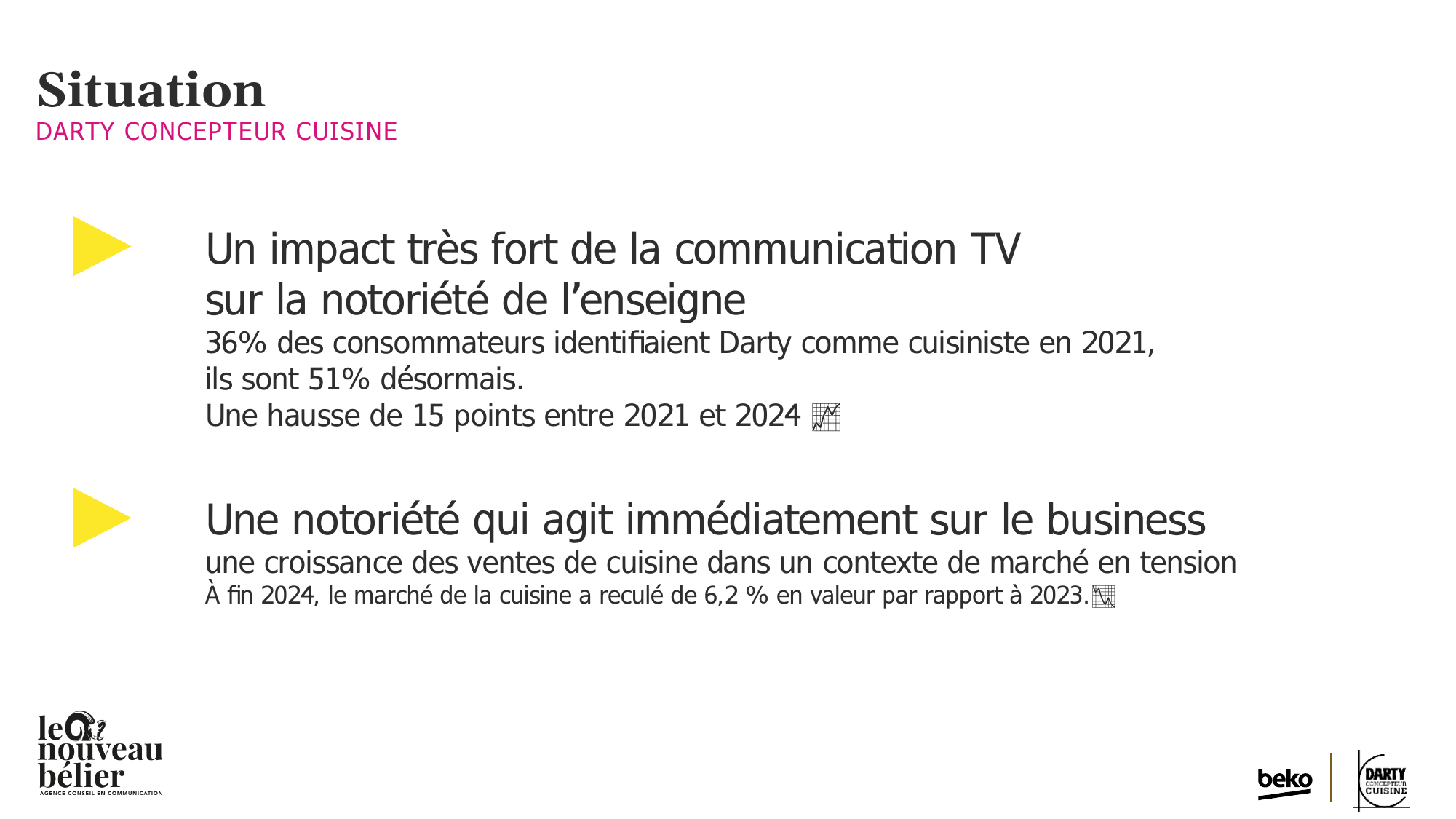

# Situation
Darty Concepteur cuisine
Un impact très fort de la communication TV
sur la notoriété de l’enseigne
36% des consommateurs identifiaient Darty comme cuisiniste en 2021,
ils sont 51% désormais.
Une hausse de 15 points entre 2021 et 2024 📈

Une notoriété qui agit immédiatement sur le business
une croissance des ventes de cuisine dans un contexte de marché en tension
À fin 2024, le marché de la cuisine a reculé de 6,2 % en valeur par rapport à 2023.📉